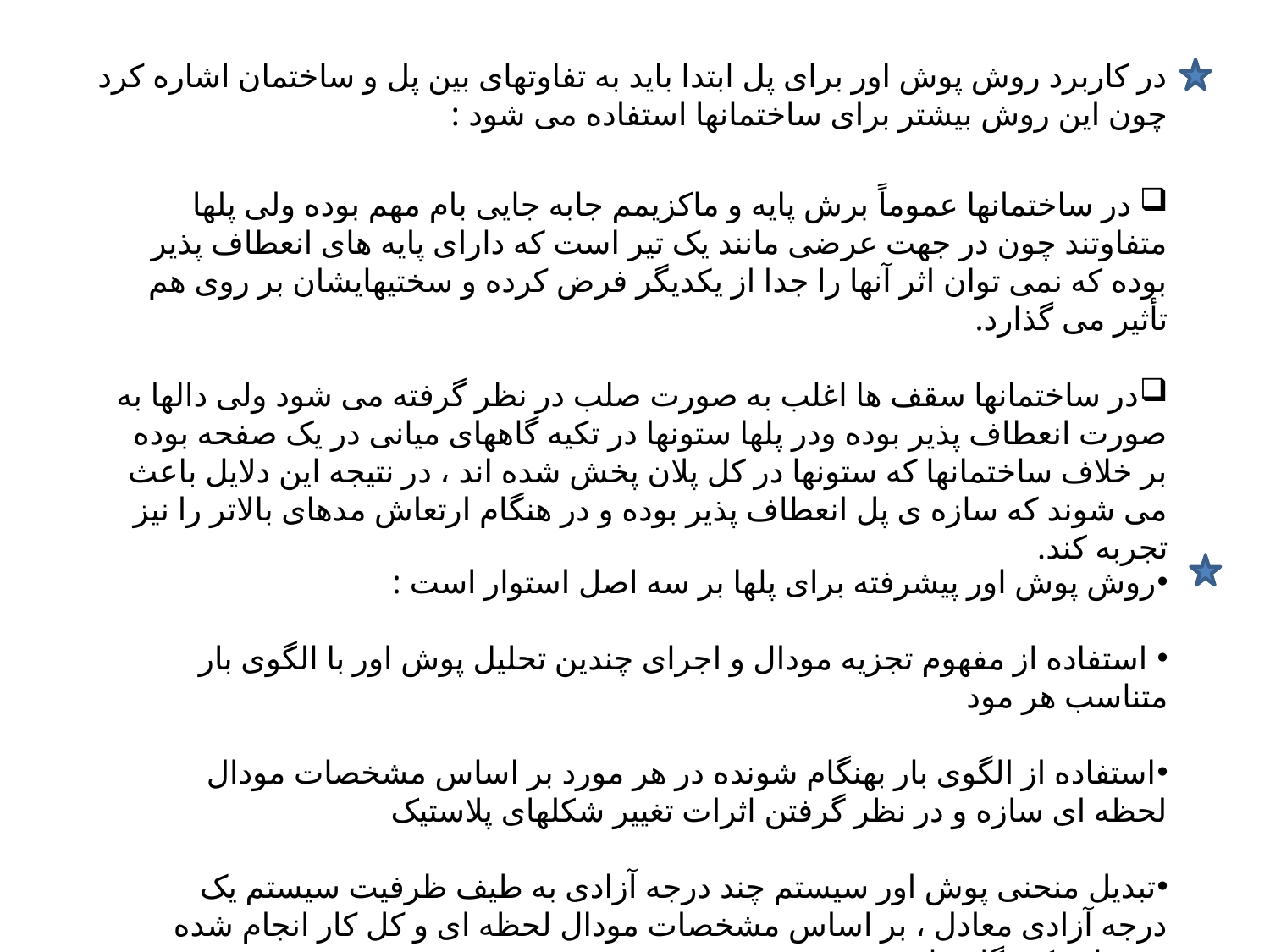

در کاربرد روش پوش اور برای پل ابتدا باید به تفاوتهای بین پل و ساختمان اشاره کرد چون این روش بیشتر برای ساختمانها استفاده می شود :

 در ساختمانها عموماً برش پایه و ماکزیمم جابه جایی بام مهم بوده ولی پلها متفاوتند چون در جهت عرضی مانند یک تیر است که دارای پایه های انعطاف پذیر بوده که نمی توان اثر آنها را جدا از یکدیگر فرض کرده و سختیهایشان بر روی هم تأثیر می گذارد.

در ساختمانها سقف ها اغلب به صورت صلب در نظر گرفته می شود ولی دالها به صورت انعطاف پذیر بوده ودر پلها ستونها در تکیه گاههای میانی در یک صفحه بوده بر خلاف ساختمانها که ستونها در کل پلان پخش شده اند ، در نتیجه این دلایل باعث می شوند که سازه ی پل انعطاف پذیر بوده و در هنگام ارتعاش مدهای بالاتر را نیز تجربه کند.
روش پوش اور پیشرفته برای پلها بر سه اصل استوار است :

 استفاده از مفهوم تجزیه مودال و اجرای چندین تحلیل پوش اور با الگوی بار متناسب هر مود

استفاده از الگوی بار بهنگام شونده در هر مورد بر اساس مشخصات مودال لحظه ای سازه و در نظر گرفتن اثرات تغییر شکلهای پلاستیک

تبدیل منحنی پوش اور سیستم چند درجه آزادی به طیف ظرفیت سیستم یک درجه آزادی معادل ، بر اساس مشخصات مودال لحظه ای و کل کار انجام شده در تمام تکیه گاه ها.